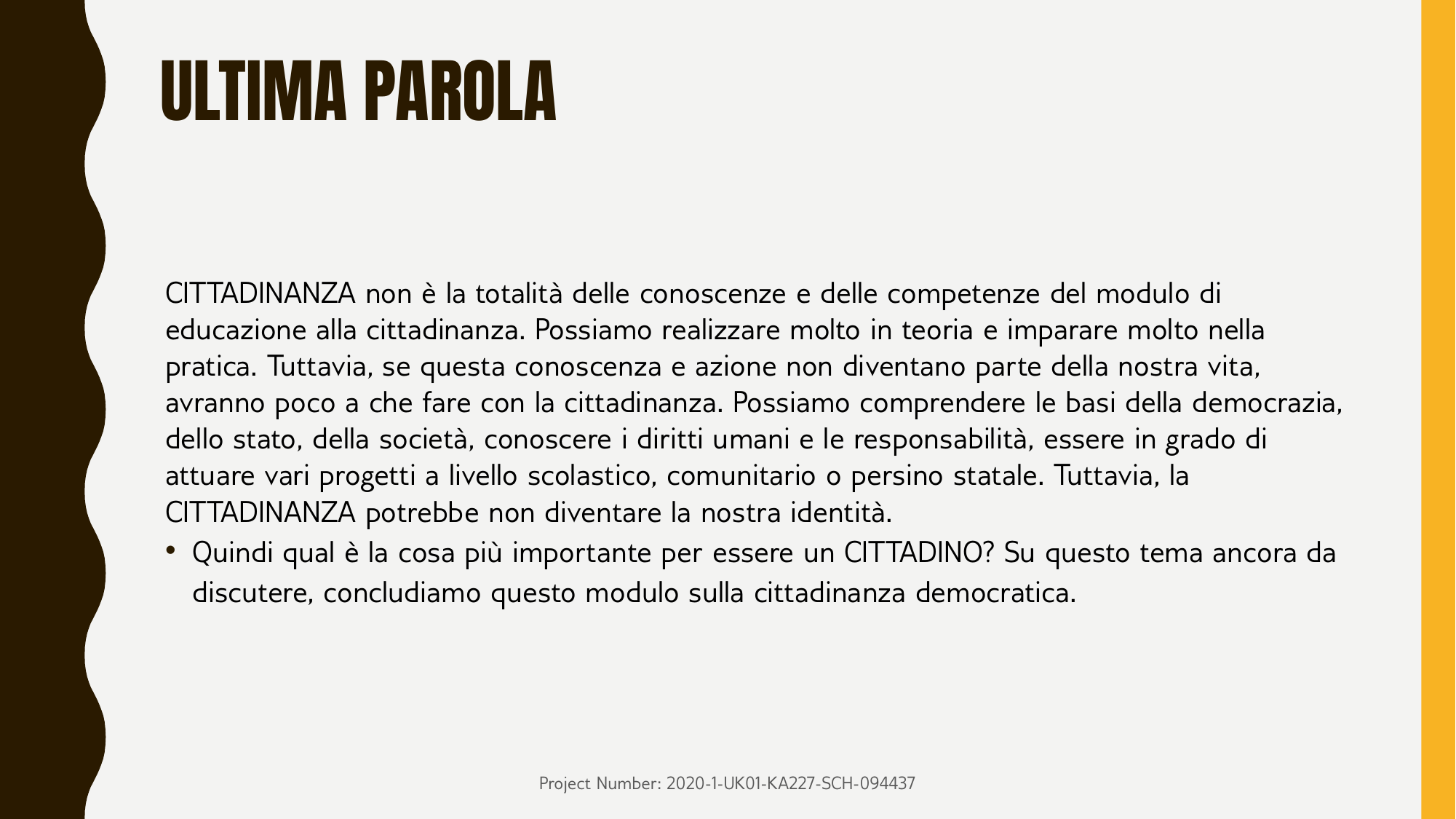

# ULTIMA PAROLA

CITTADINANZA non è la totalità delle conoscenze e delle competenze del modulo di educazione alla cittadinanza. Possiamo realizzare molto in teoria e imparare molto nella pratica. Tuttavia, se questa conoscenza e azione non diventano parte della nostra vita, avranno poco a che fare con la cittadinanza. Possiamo comprendere le basi della democrazia, dello stato, della società, conoscere i diritti umani e le responsabilità, essere in grado di attuare vari progetti a livello scolastico, comunitario o persino statale. Tuttavia, la CITTADINANZA potrebbe non diventare la nostra identità.
Quindi qual è la cosa più importante per essere un CITTADINO? Su questo tema ancora da discutere, concludiamo questo modulo sulla cittadinanza democratica.
Project Number: 2020-1-UK01-KA227-SCH-094437